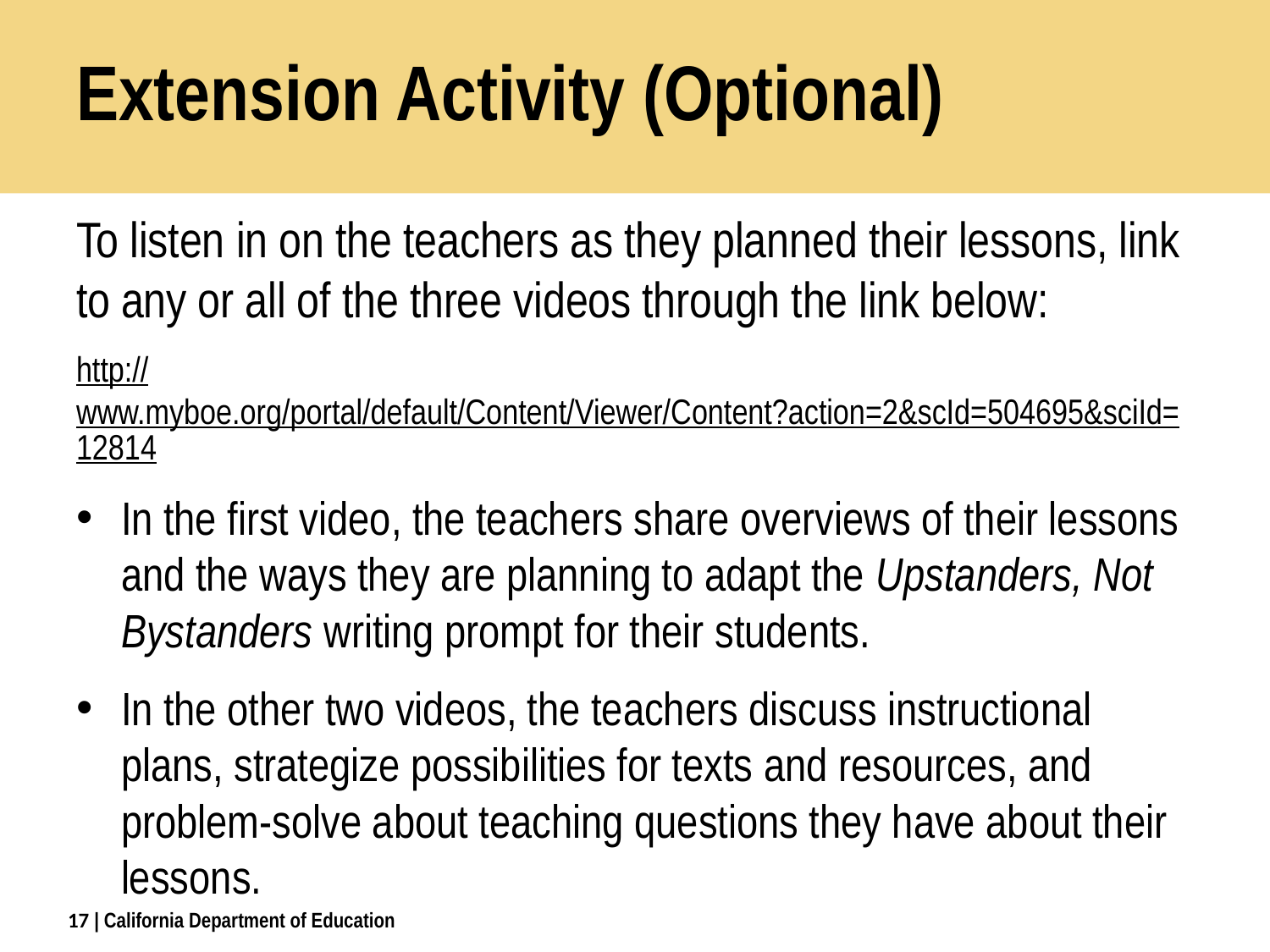

# Extension Activity (Optional)
To listen in on the teachers as they planned their lessons, link to any or all of the three videos through the link below:
http://www.myboe.org/portal/default/Content/Viewer/Content?action=2&scId=504695&sciId=12814
In the first video, the teachers share overviews of their lessons and the ways they are planning to adapt the Upstanders, Not Bystanders writing prompt for their students.
In the other two videos, the teachers discuss instructional plans, strategize possibilities for texts and resources, and problem-solve about teaching questions they have about their lessons.

17
| California Department of Education